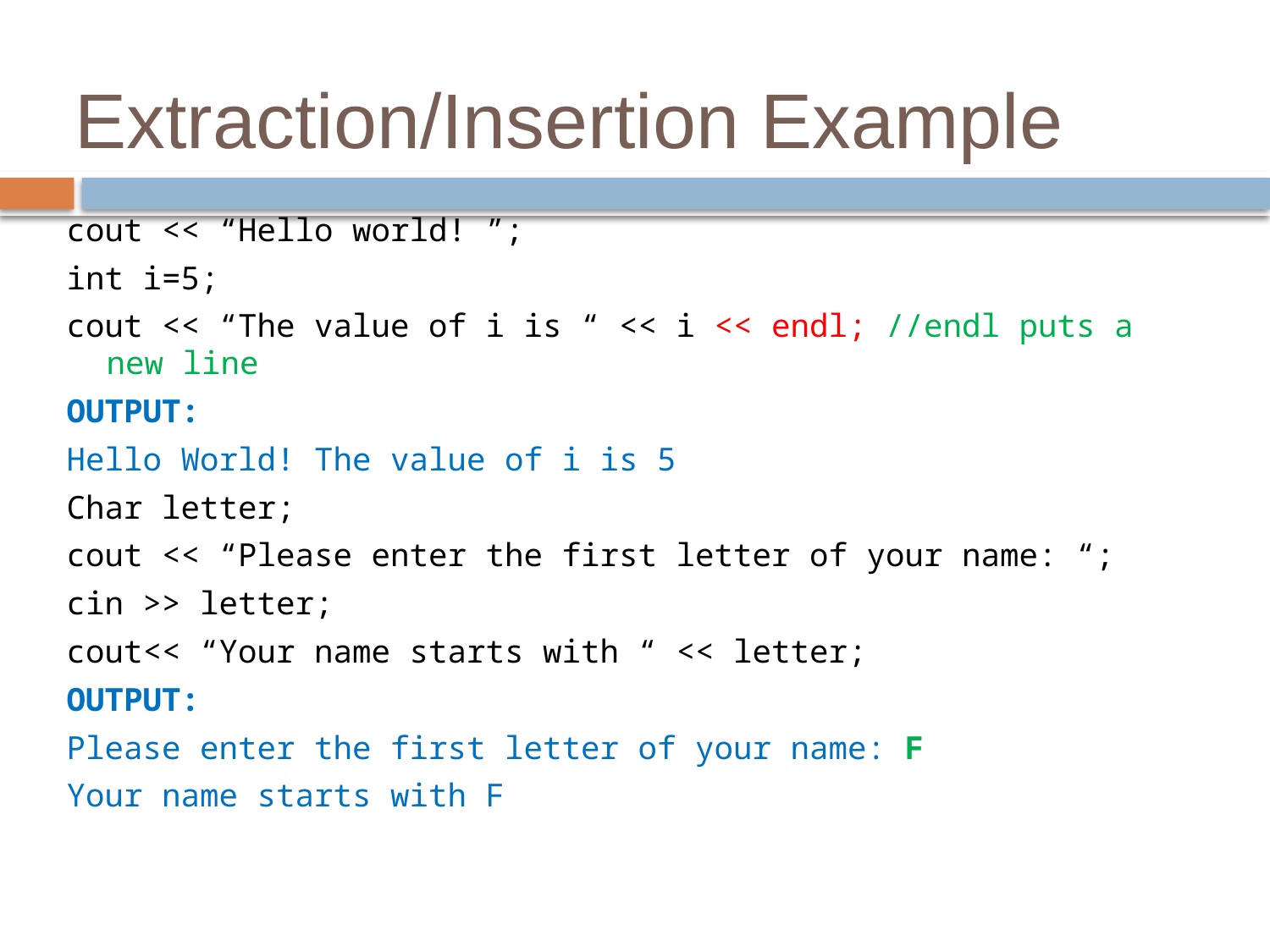

# Extraction/Insertion Example
cout << “Hello world! ”;
int i=5;
cout << “The value of i is “ << i << endl; //endl puts a new line
OUTPUT:
Hello World! The value of i is 5
Char letter;
cout << “Please enter the first letter of your name: “;
cin >> letter;
cout<< “Your name starts with “ << letter;
OUTPUT:
Please enter the first letter of your name: F
Your name starts with F